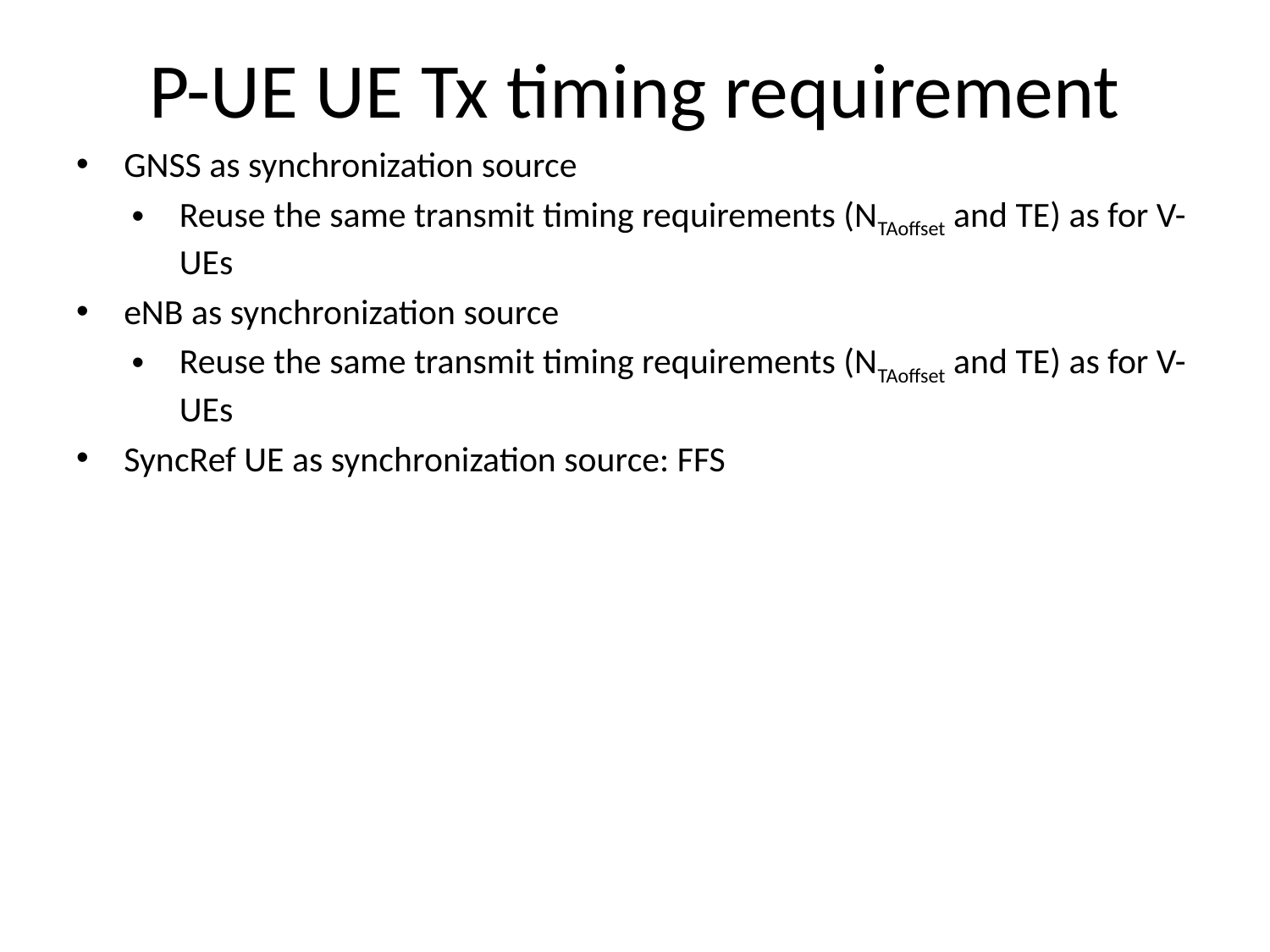

# P-UE UE Tx timing requirement
GNSS as synchronization source
Reuse the same transmit timing requirements (NTAoffset and TE) as for V-UEs
eNB as synchronization source
Reuse the same transmit timing requirements (NTAoffset and TE) as for V-UEs
SyncRef UE as synchronization source: FFS